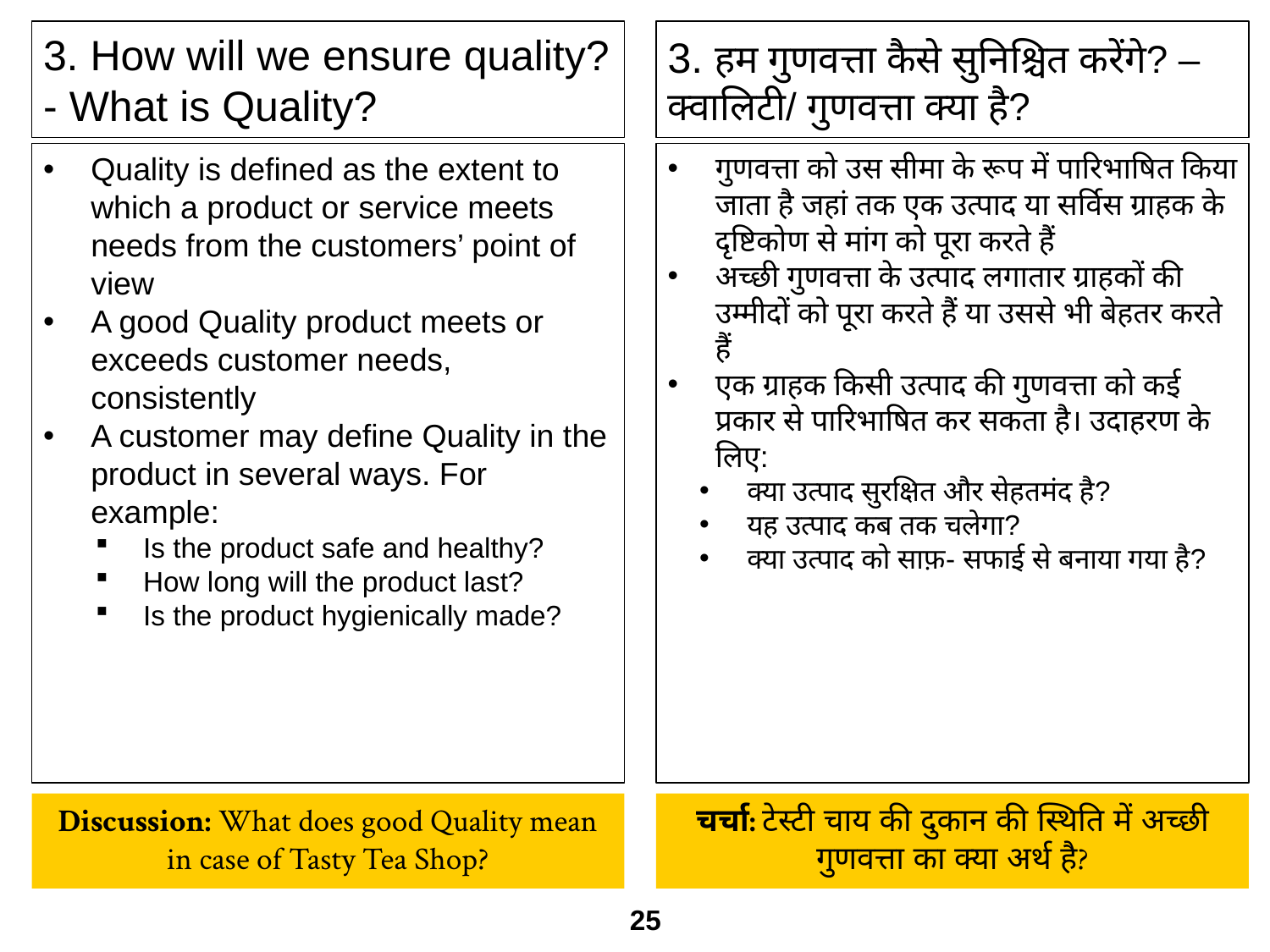

3. How will we ensure quality? - What is Quality?
3. हम गुणवत्ता कैसे सुनिश्चित करेंगे? – क्वालिटी/ गुणवत्ता क्या है?
Quality is defined as the extent to which a product or service meets needs from the customers’ point of view
A good Quality product meets or exceeds customer needs, consistently
A customer may define Quality in the product in several ways. For example:
Is the product safe and healthy?
How long will the product last?
Is the product hygienically made?

गुणवत्ता को उस सीमा के रूप में पारिभाषित किया जाता है जहां तक एक उत्पाद या सर्विस ग्राहक के दृष्टिकोण से मांग को पूरा करते हैं
अच्छी गुणवत्ता के उत्पाद लगातार ग्राहकों की उम्मीदों को पूरा करते हैं या उससे भी बेहतर करते हैं
एक ग्राहक किसी उत्पाद की गुणवत्ता को कई प्रकार से पारिभाषित कर सकता है। उदाहरण के लिए:
क्या उत्पाद सुरक्षित और सेहतमंद है?
यह उत्पाद कब तक चलेगा?
क्या उत्पाद को साफ़- सफाई से बनाया गया है?
Discussion: What does good Quality mean in case of Tasty Tea Shop?
चर्चा: टेस्टी चाय की दुकान की स्थिति में अच्छी गुणवत्ता का क्या अर्थ है?
25